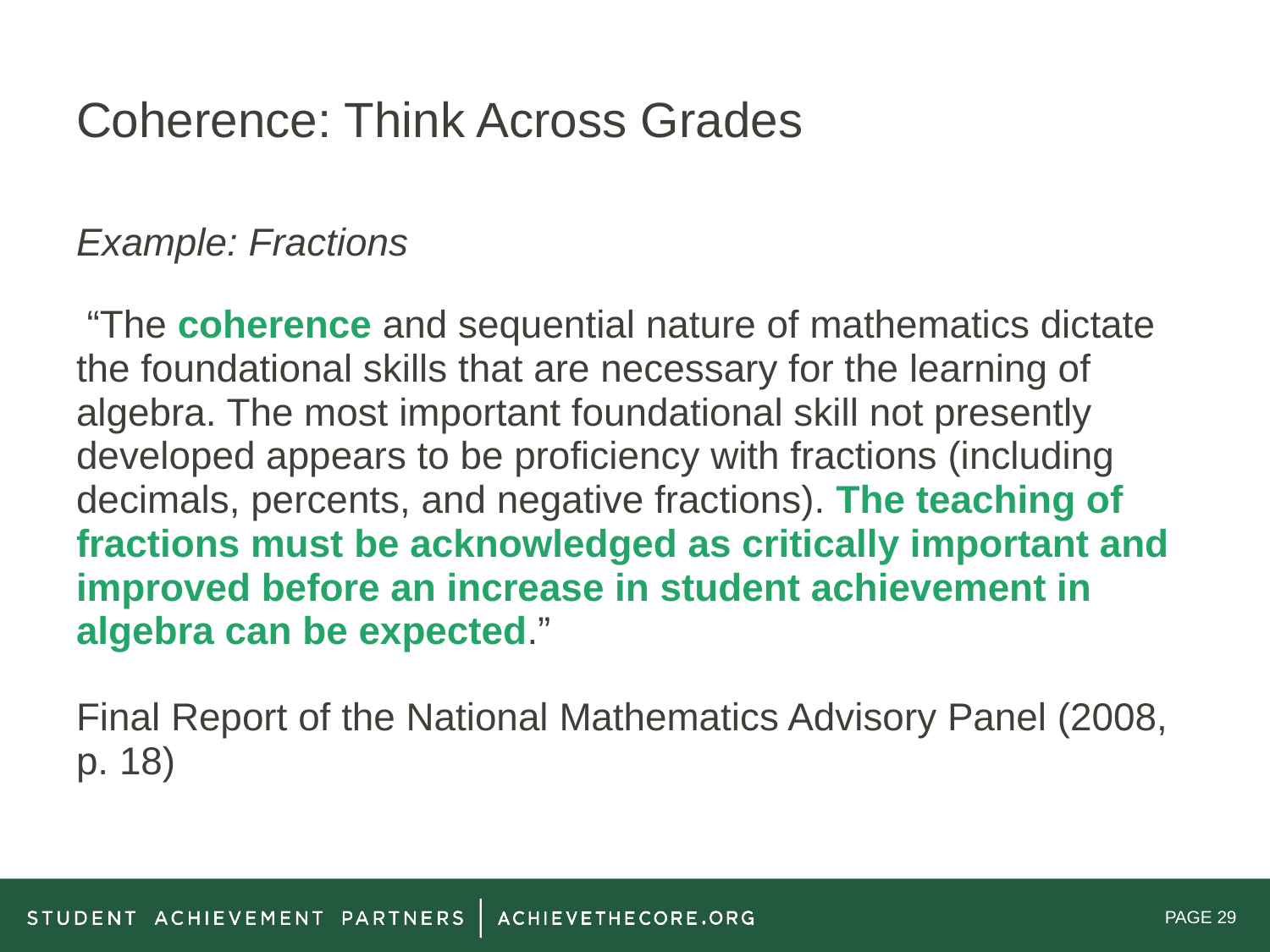

# Coherence: Think Across Grades
Example: Fractions
 “The coherence and sequential nature of mathematics dictate the foundational skills that are necessary for the learning of algebra. The most important foundational skill not presently developed appears to be proficiency with fractions (including decimals, percents, and negative fractions). The teaching of fractions must be acknowledged as critically important and improved before an increase in student achievement in algebra can be expected.”
Final Report of the National Mathematics Advisory Panel (2008, p. 18)